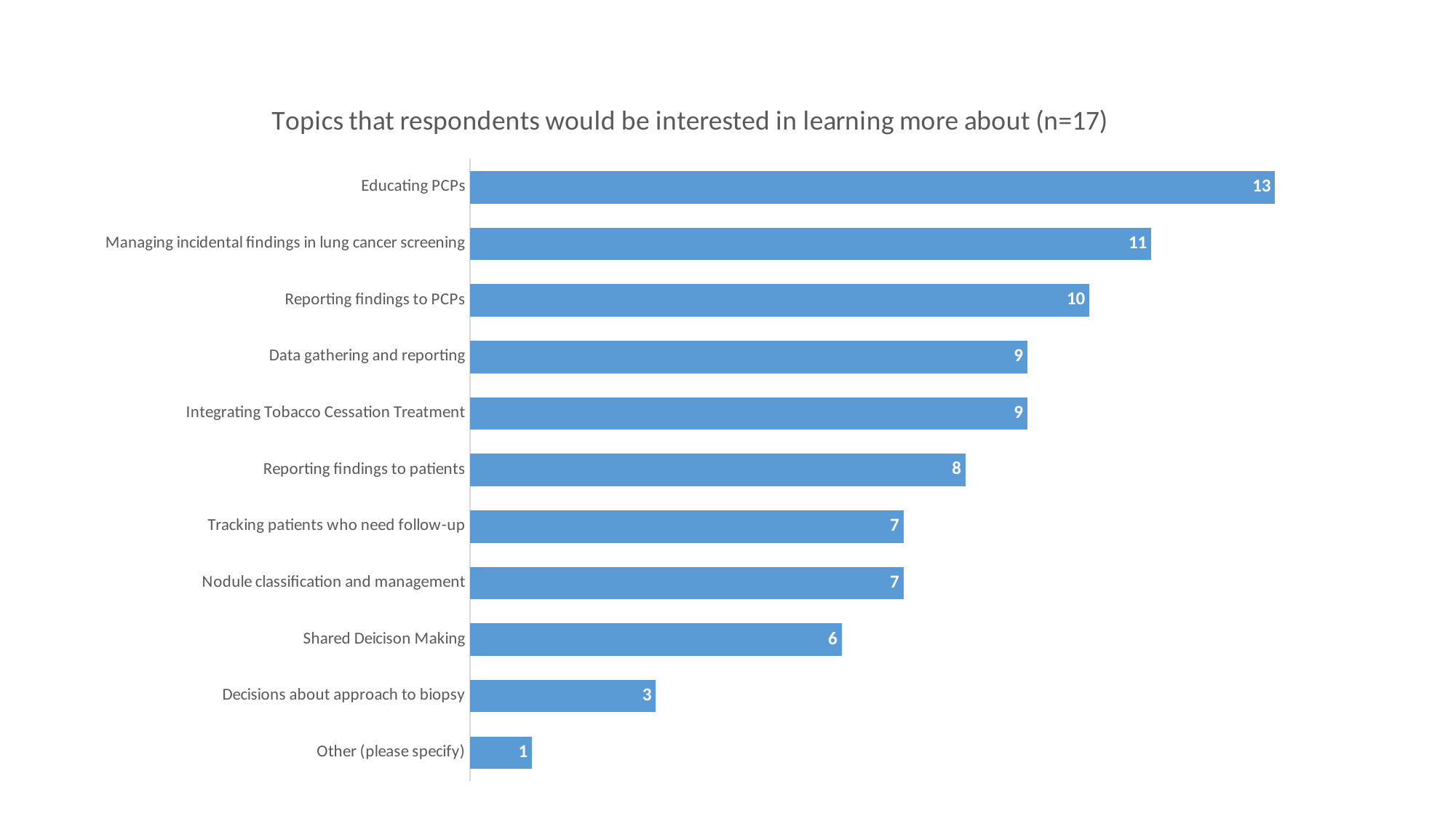

### Chart: Topics that respondents would be interested in learning more about (n=17)

| Category |  |
|---|---|
| Educating PCPs | 13.0 |
| Managing incidental findings in lung cancer screening | 11.0 |
| Reporting findings to PCPs | 10.0 |
| Data gathering and reporting | 9.0 |
| Integrating Tobacco Cessation Treatment | 9.0 |
| Reporting findings to patients | 8.0 |
| Tracking patients who need follow-up | 7.0 |
| Nodule classification and management | 7.0 |
| Shared Deicison Making | 6.0 |
| Decisions about approach to biopsy | 3.0 |
| Other (please specify) | 1.0 |